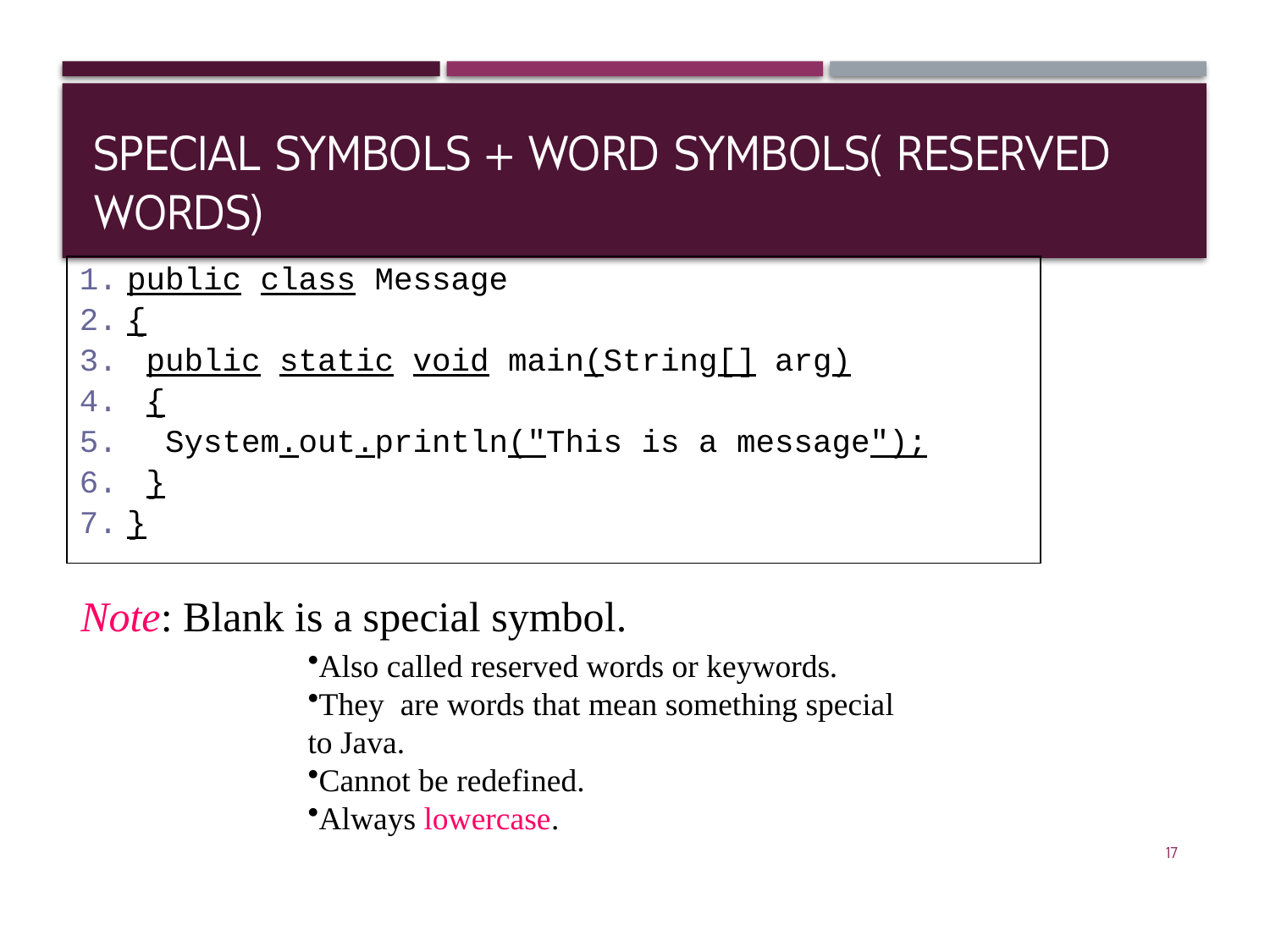

# Special Symbols + Word Symbols( reserved words)
public class Message
{
 public static void main(String[] arg)
 {
  System.out.println("This is a message");
 }
}
Note: Blank is a special symbol.
Also called reserved words or keywords.
They  are words that mean something special to Java.
Cannot be redefined.
Always lowercase.
17